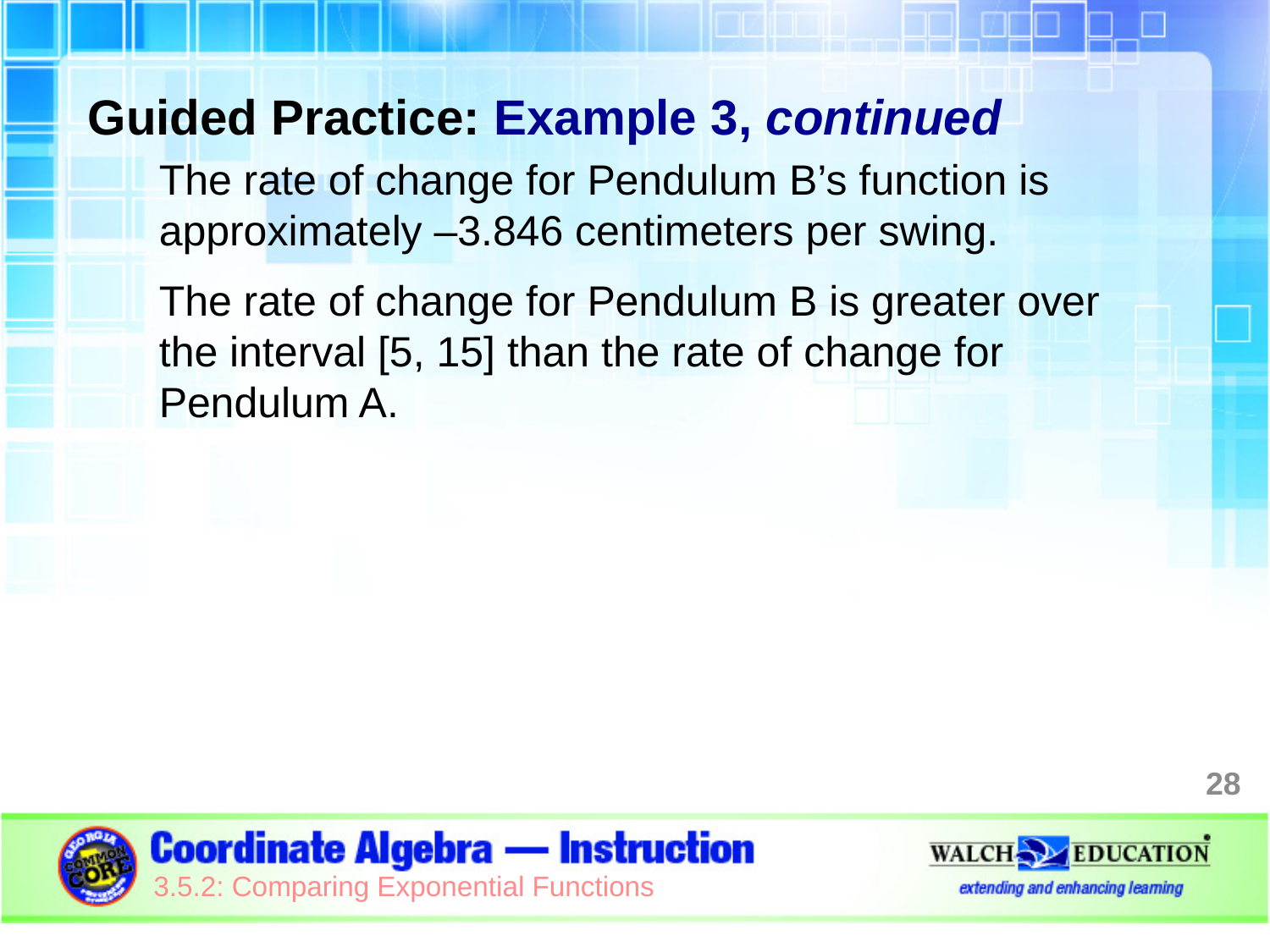

Guided Practice: Example 3, continued
The rate of change for Pendulum B’s function is approximately –3.846 centimeters per swing.
The rate of change for Pendulum B is greater over the interval [5, 15] than the rate of change for Pendulum A.

28
3.5.2: Comparing Exponential Functions